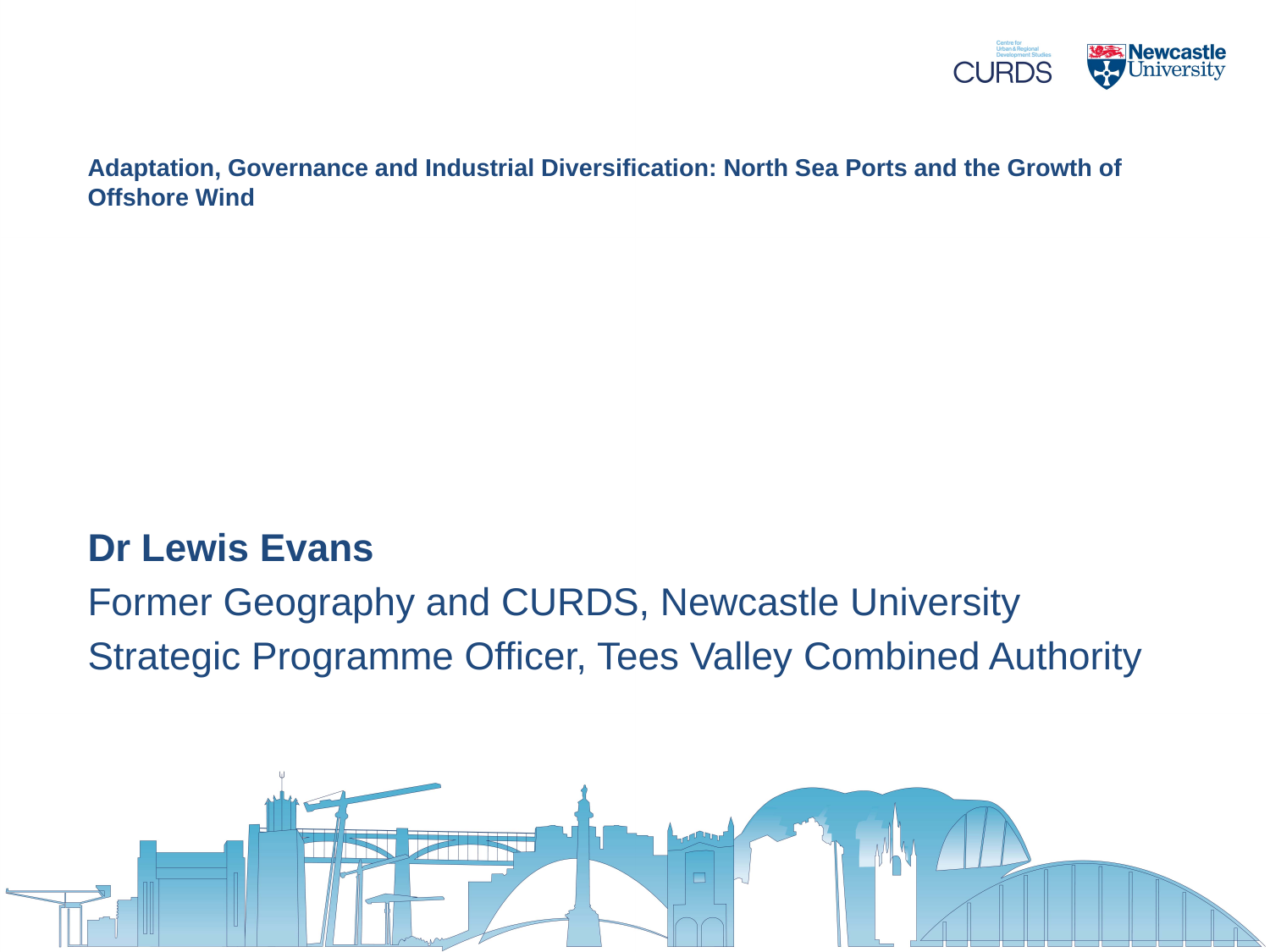

# Adaptation, Governance and Industrial Diversification: North Sea Ports and the Growth of Offshore Wind
Dr Lewis Evans
Former Geography and CURDS, Newcastle University
Strategic Programme Officer, Tees Valley Combined Authority